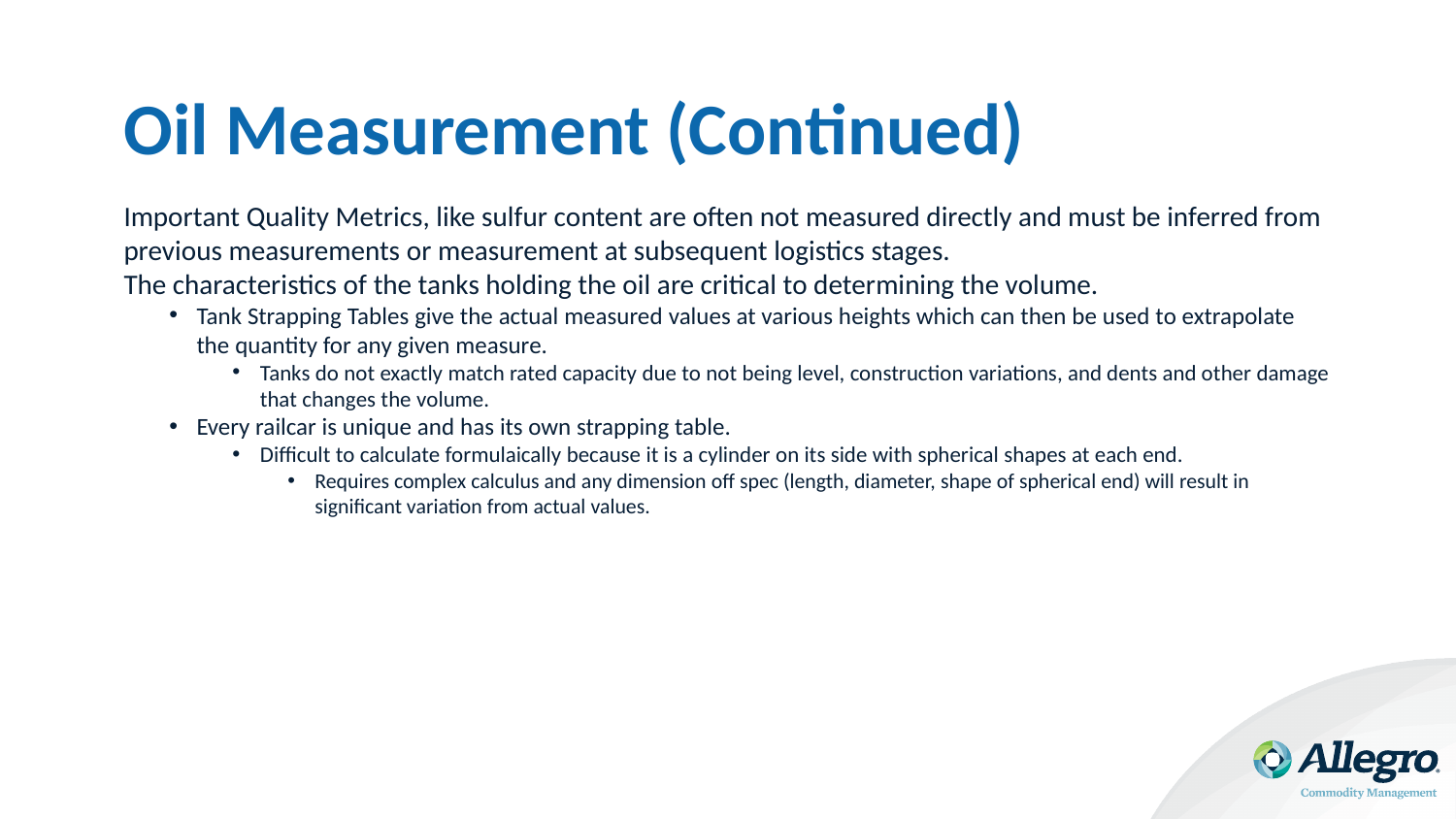

# Oil Measurement (Continued)
Important Quality Metrics, like sulfur content are often not measured directly and must be inferred from previous measurements or measurement at subsequent logistics stages.
The characteristics of the tanks holding the oil are critical to determining the volume.
Tank Strapping Tables give the actual measured values at various heights which can then be used to extrapolate the quantity for any given measure.
Tanks do not exactly match rated capacity due to not being level, construction variations, and dents and other damage that changes the volume.
Every railcar is unique and has its own strapping table.
Difficult to calculate formulaically because it is a cylinder on its side with spherical shapes at each end.
Requires complex calculus and any dimension off spec (length, diameter, shape of spherical end) will result in significant variation from actual values.